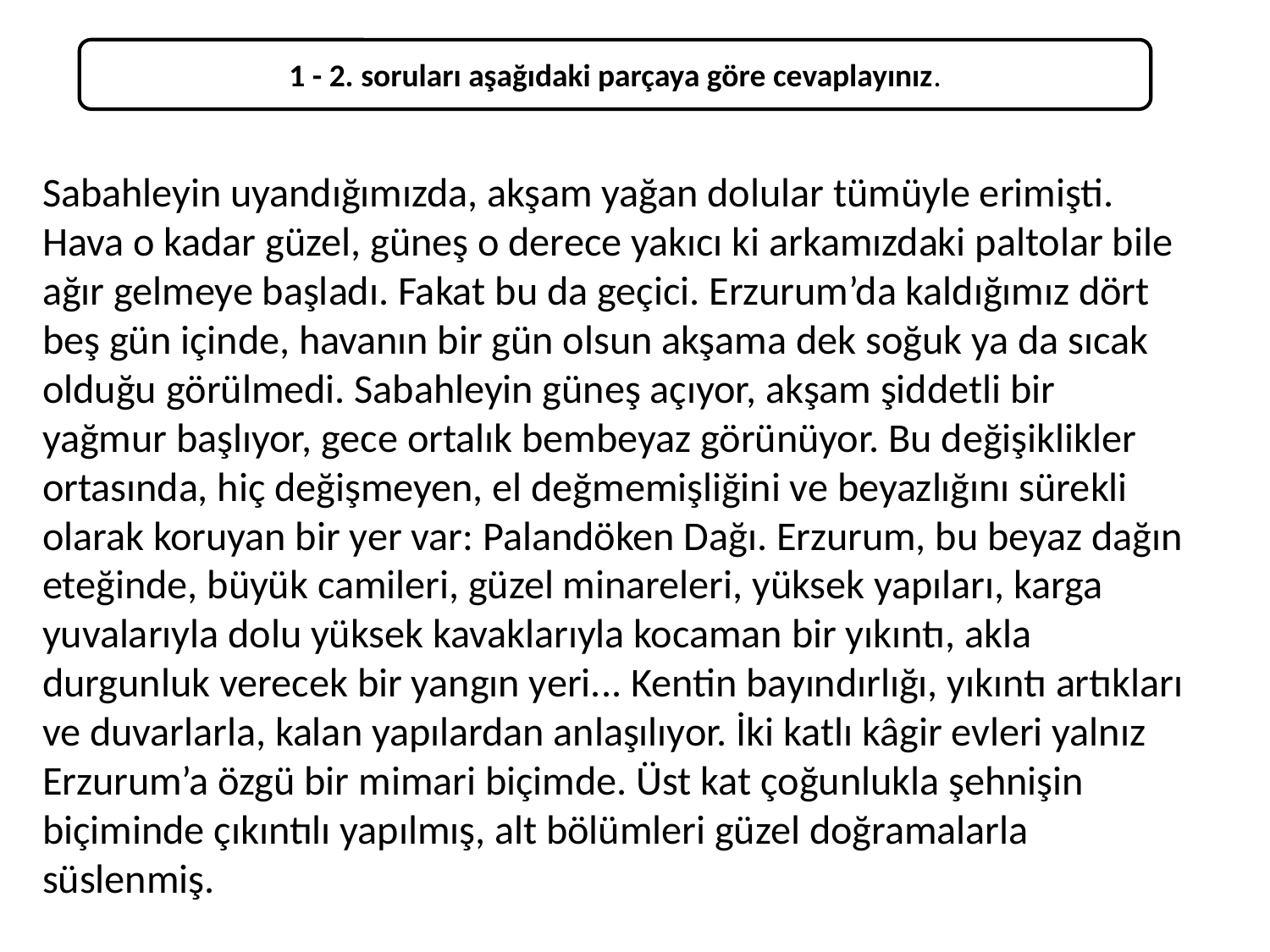

Sabahleyin uyandığımızda, akşam yağan dolular tümüyle erimişti. Hava o kadar güzel, güneş o derece yakıcı ki arkamızdaki paltolar bile ağır gelmeye başladı. Fakat bu da geçici. Erzurum’da kaldığımız dört beş gün içinde, havanın bir gün olsun akşama dek soğuk ya da sıcak olduğu görülmedi. Sabahleyin güneş açıyor, akşam şiddetli bir yağmur başlıyor, gece ortalık bembeyaz görünüyor. Bu değişiklikler ortasında, hiç değişmeyen, el değmemişliğini ve beyazlığını sürekli olarak koruyan bir yer var: Palandöken Dağı. Erzurum, bu beyaz dağın eteğinde, büyük camileri, güzel minareleri, yüksek yapıları, karga yuvalarıyla dolu yüksek kavaklarıyla kocaman bir yıkıntı, akla durgunluk verecek bir yangın yeri... Kentin bayındırlığı, yıkıntı artıkları ve duvarlarla, kalan yapılardan anlaşılıyor. İki katlı kâgir evleri yalnız Erzurum’a özgü bir mimari biçimde. Üst kat çoğunlukla şehnişin biçiminde çıkıntılı yapılmış, alt bölümleri güzel doğramalarla süslenmiş.

1 - 2. soruları aşağıdaki parçaya göre cevaplayınız.